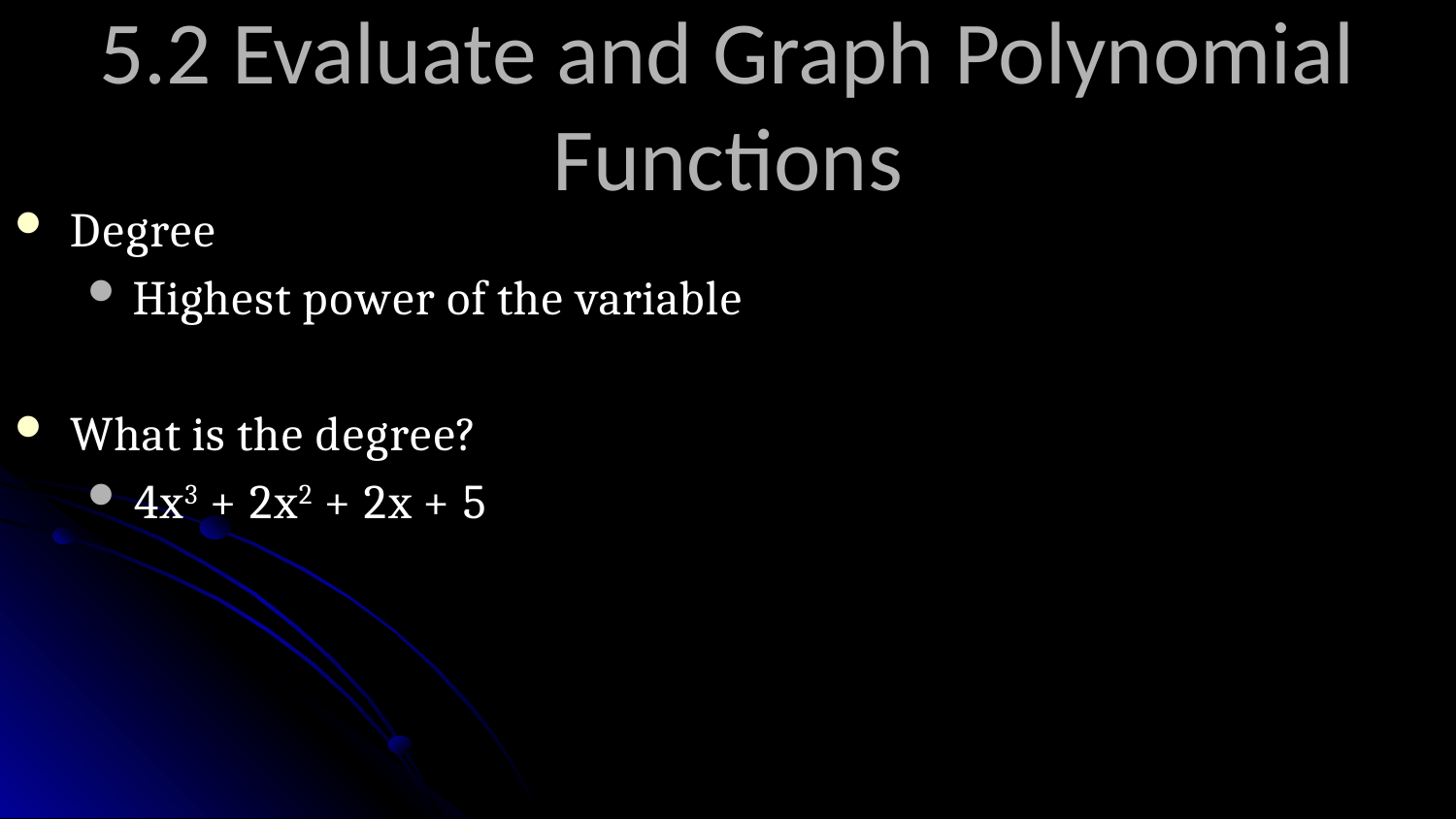

# 5.2 Evaluate and Graph Polynomial Functions
Degree
Highest power of the variable

What is the degree?
4x3 + 2x2 + 2x + 5